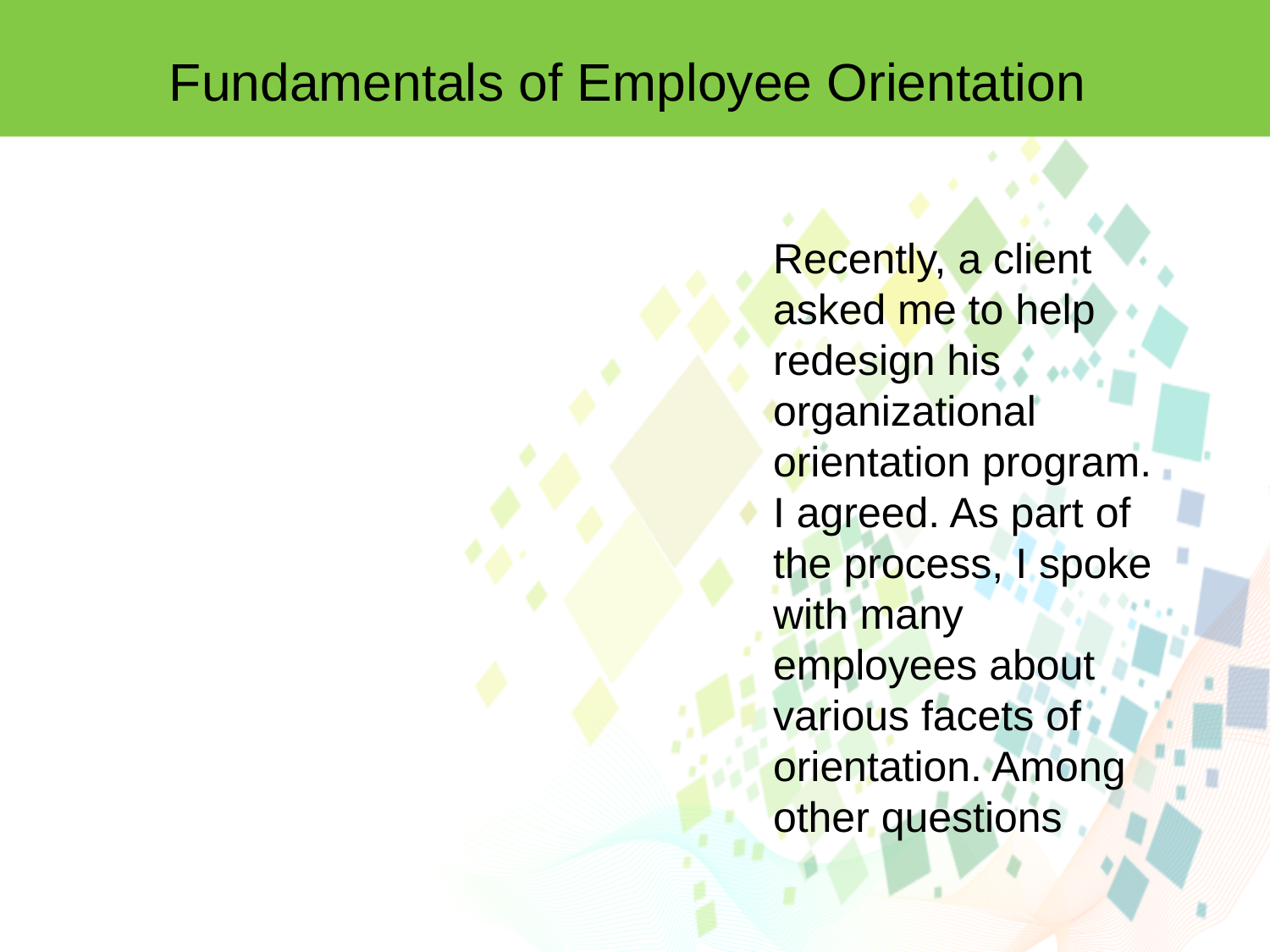

Fundamentals of Employee Orientation
Recently, a client asked me to help redesign his organizational orientation program. I agreed. As part of the process, I spoke with many employees about various facets of orientation. Among other questions